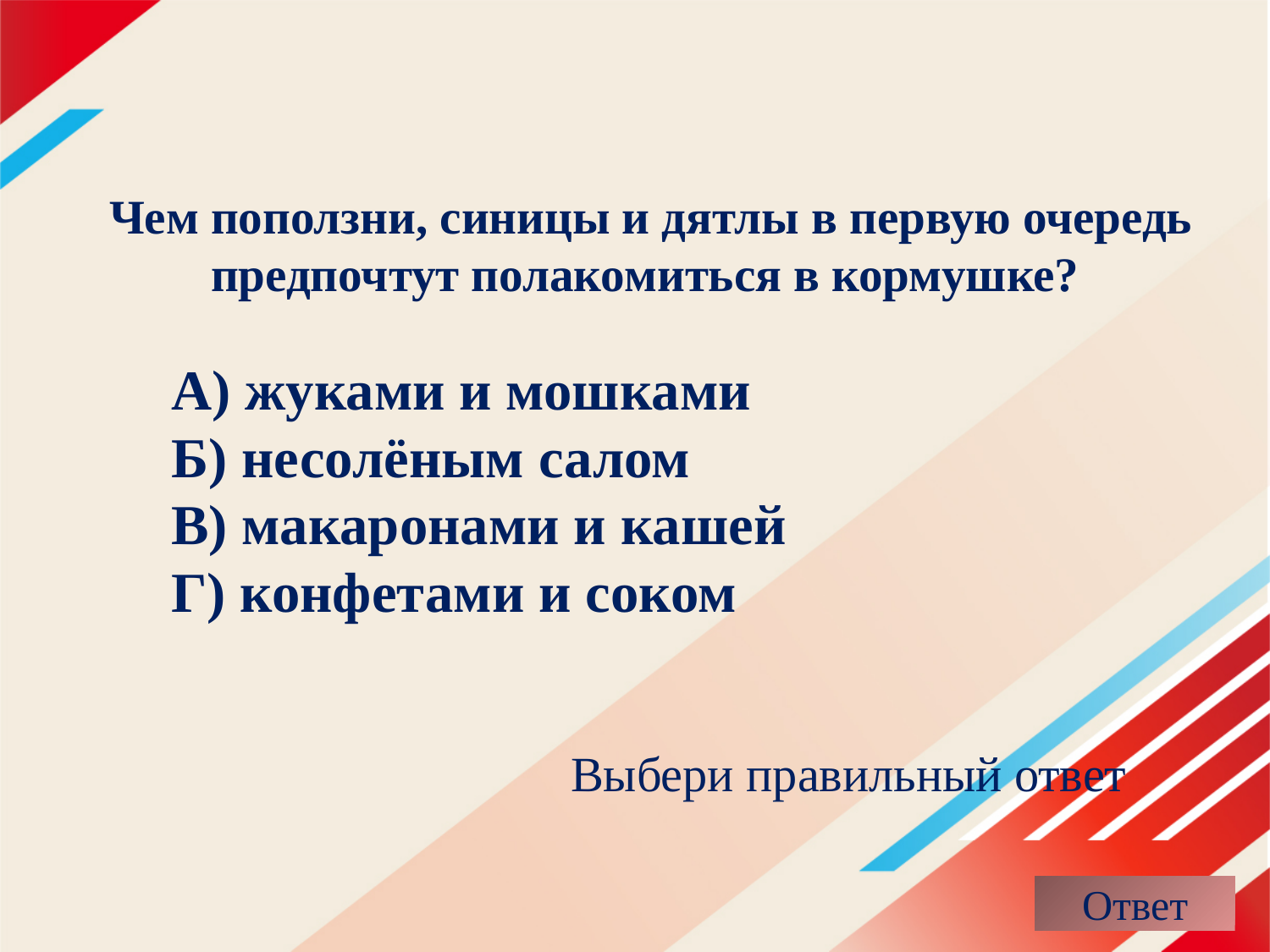

# Чем поползни, синицы и дятлы в первую очередь предпочтут полакомиться в кормушке?
А) жуками и мошками
Б) несолёным салом
В) макаронами и кашей
Г) конфетами и соком
Выбери правильный ответ